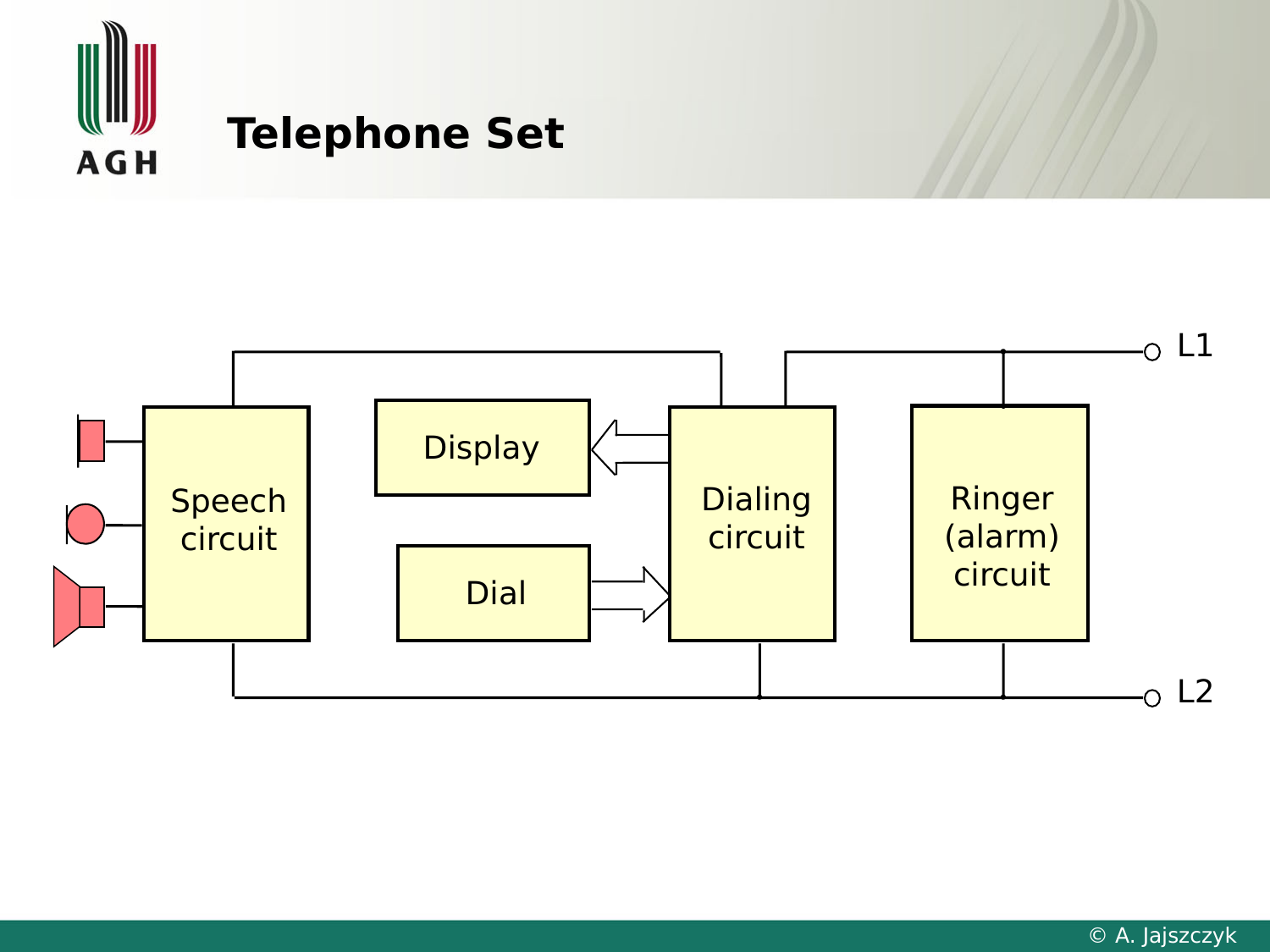

# Telephone Set
L1

Ringer
(alarm)
circuit
Dialing
circuit
Speech
circuit

Dial

L2

    Display